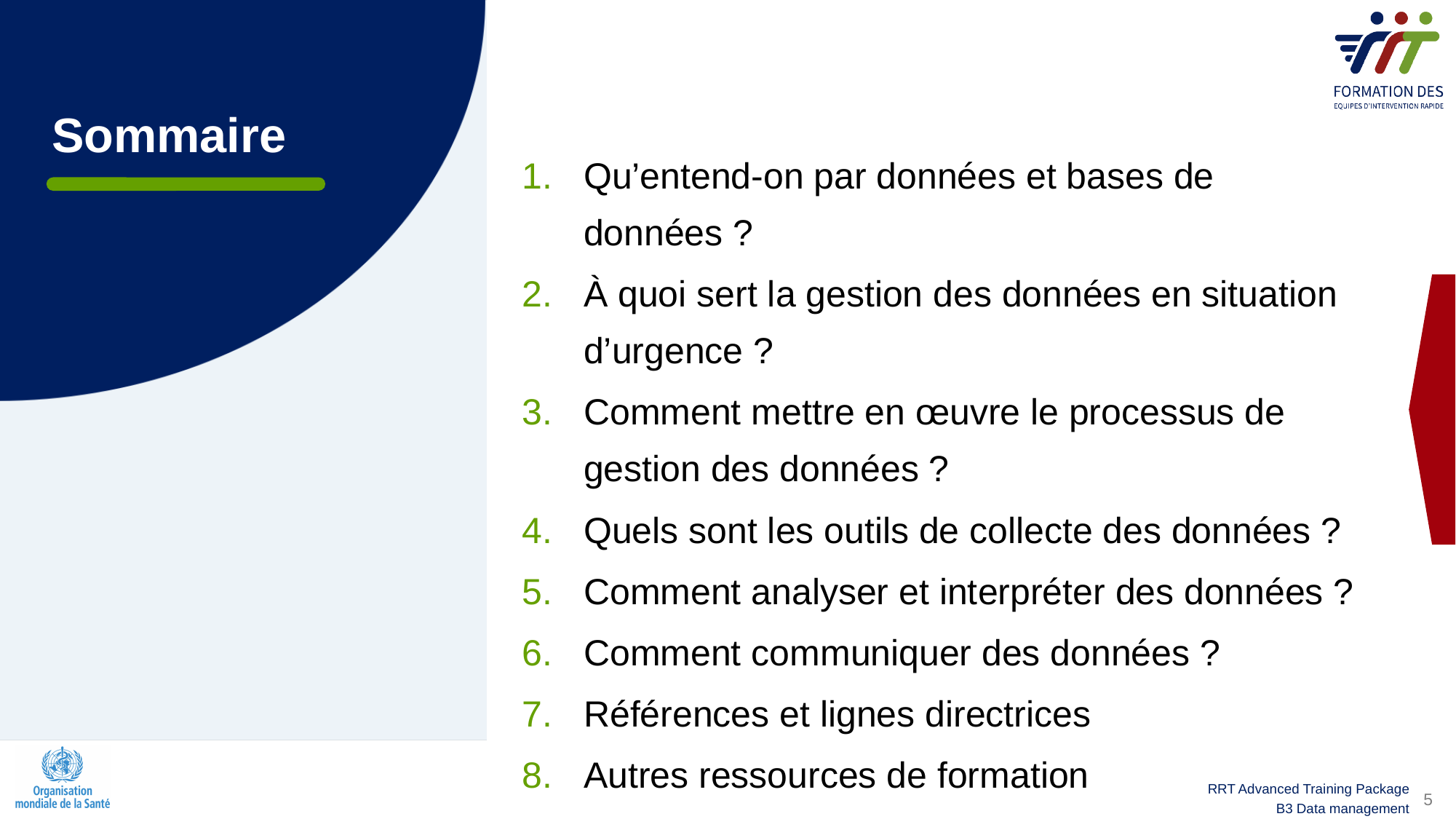

Sommaire
Qu’entend-on par données et bases de données ?
À quoi sert la gestion des données en situation d’urgence ?
Comment mettre en œuvre le processus de gestion des données ?
Quels sont les outils de collecte des données ?
Comment analyser et interpréter des données ?
Comment communiquer des données ?
Références et lignes directrices
Autres ressources de formation